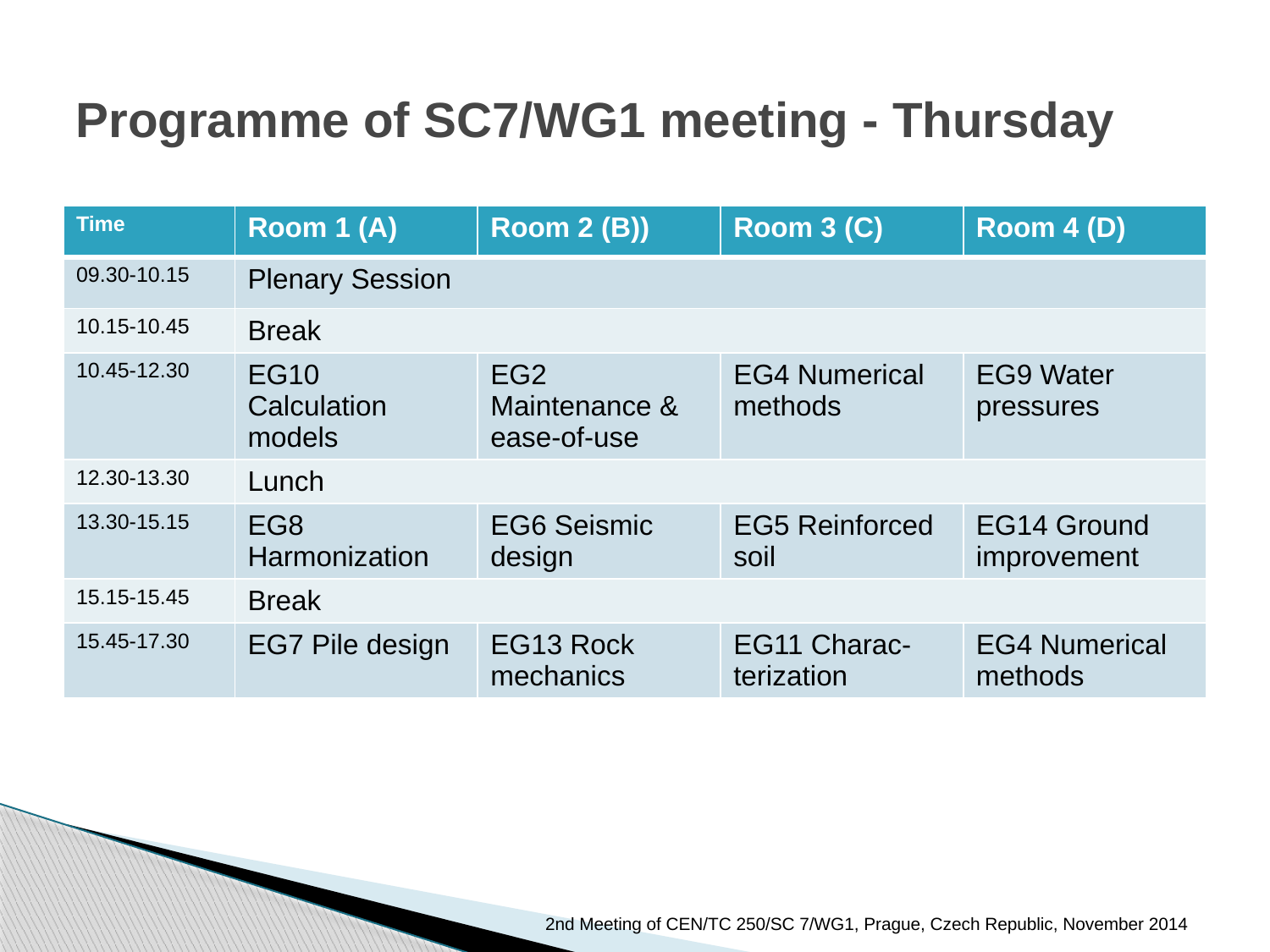

# Programme of SC7/WG1 meeting - Thursday
| Time | Room 1 (A) | Room 2 (B)) | Room 3 (C) | Room 4 (D) |
| --- | --- | --- | --- | --- |
| 09.30-10.15 | Plenary Session |  |  |  |
| 10.15-10.45 | Break |  |  |  |
| 10.45-12.30 | EG10 Calculation models | EG2 Maintenance & ease-of-use | EG4 Numerical methods | EG9 Water pressures |
| 12.30-13.30 | Lunch |  |  |  |
| 13.30-15.15 | EG8 Harmonization | EG6 Seismic design | EG5 Reinforced soil | EG14 Ground improvement |
| 15.15-15.45 | Break |  |  |  |
| 15.45-17.30 | EG7 Pile design | EG13 Rock mechanics | EG11 Charac-terization | EG4 Numerical methods |
2nd Meeting of CEN/TC 250/SC 7/WG1, Prague, Czech Republic, November 2014